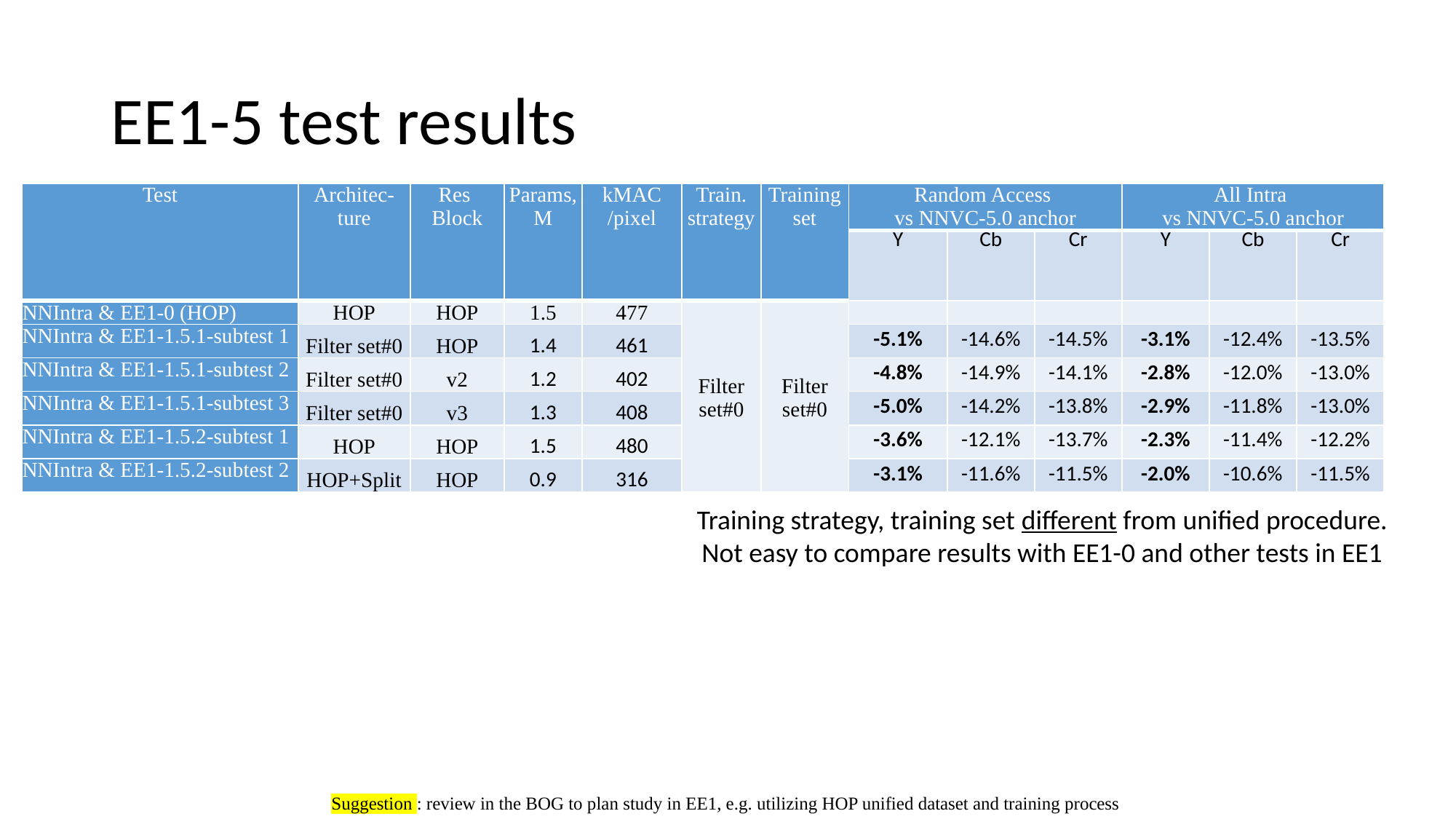

# EE1-5 test results
| Test | Architec-ture | Res Block | Params, M | kMAC /pixel | Train. strategy | Training set | Random Access vs NNVC-5.0 anchor |  |  | All Intra vs NNVC-5.0 anchor |  |  |
| --- | --- | --- | --- | --- | --- | --- | --- | --- | --- | --- | --- | --- |
|  |  |  |  |  |  |  | Y | Cb | Cr | Y | Cb | Cr |
| NNIntra & EE1-0 (HOP) | HOP | HOP | 1.5 | 477 | Filter set#0 | Filter set#0 |  |  |  |  |  |  |
| NNIntra & EE1-1.5.1-subtest 1 | Filter set#0 | HOP | 1.4 | 461 |  |  | -5.1% | -14.6% | -14.5% | -3.1% | -12.4% | -13.5% |
| NNIntra & EE1-1.5.1-subtest 2 | Filter set#0 | v2 | 1.2 | 402 |  |  | -4.8% | -14.9% | -14.1% | -2.8% | -12.0% | -13.0% |
| NNIntra & EE1-1.5.1-subtest 3 | Filter set#0 | v3 | 1.3 | 408 |  |  | -5.0% | -14.2% | -13.8% | -2.9% | -11.8% | -13.0% |
| NNIntra & EE1-1.5.2-subtest 1 | HOP | HOP | 1.5 | 480 |  |  | -3.6% | -12.1% | -13.7% | -2.3% | -11.4% | -12.2% |
| NNIntra & EE1-1.5.2-subtest 2 | HOP+Split | HOP | 0.9 | 316 |  |  | -3.1% | -11.6% | -11.5% | -2.0% | -10.6% | -11.5% |
Training strategy, training set different from unified procedure.
Not easy to compare results with EE1-0 and other tests in EE1
Suggestion : review in the BOG to plan study in EE1, e.g. utilizing HOP unified dataset and training process